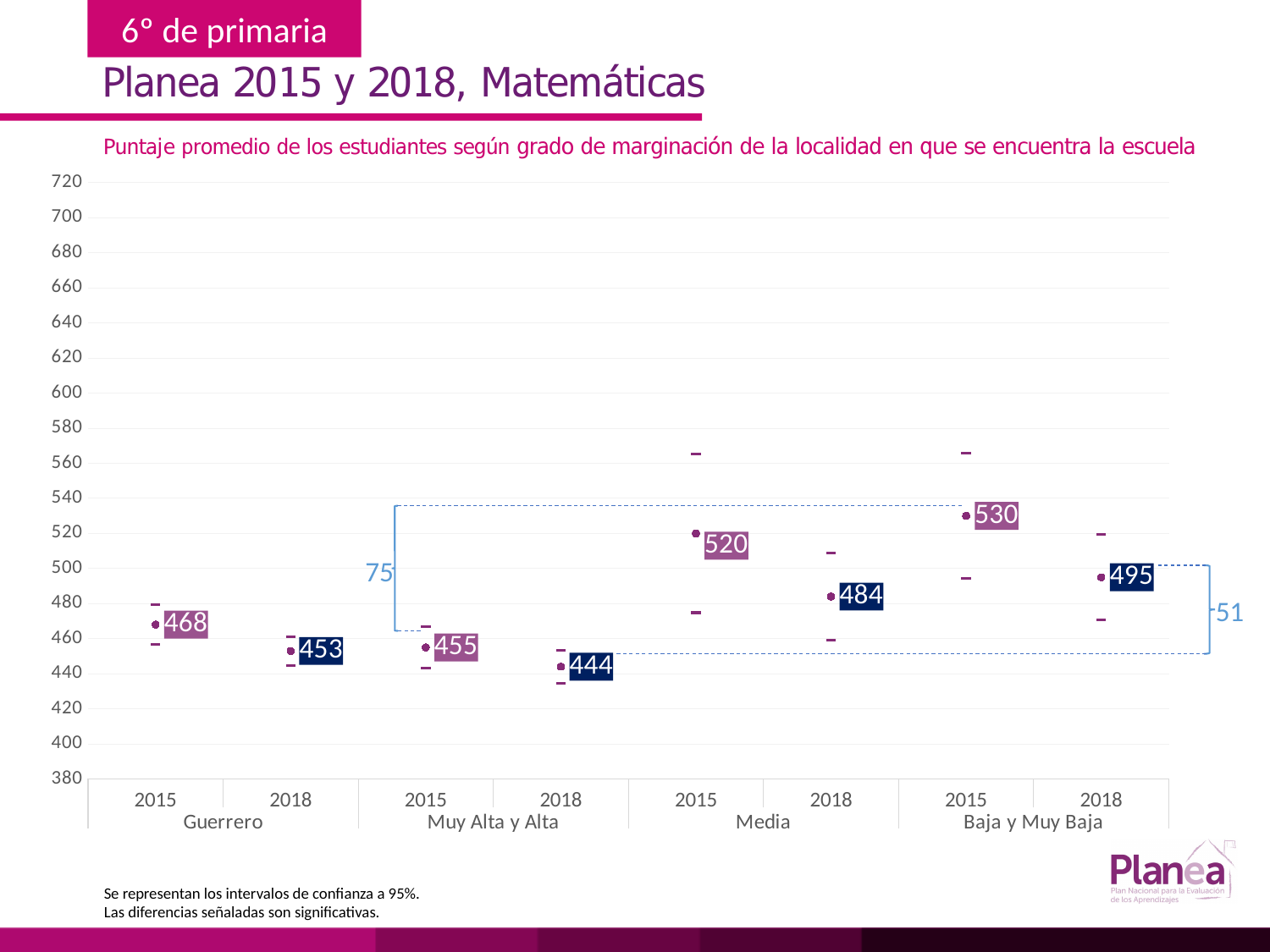

Planea 2015 y 2018, Matemáticas

Puntaje promedio de los estudiantes según grado de marginación de la localidad en que se encuentra la escuela

### Chart

| Category |  |  |  |
|---|---|---|---|
| 2015 | 456.657 | 479.343 | 468.0 |
| 2018 | 444.841 | 461.159 | 453.0 |
| 2015 | 443.259 | 466.741 | 455.0 |
| 2018 | 434.448 | 453.552 | 444.0 |
| 2015 | 474.827 | 565.173 | 520.0 |
| 2018 | 459.125 | 508.875 | 484.0 |
| 2015 | 494.379 | 565.621 | 530.0 |
| 2018 | 470.722 | 519.278 | 495.0 |
75

51
Se representan los intervalos de confianza a 95%.
Las diferencias señaladas son significativas.